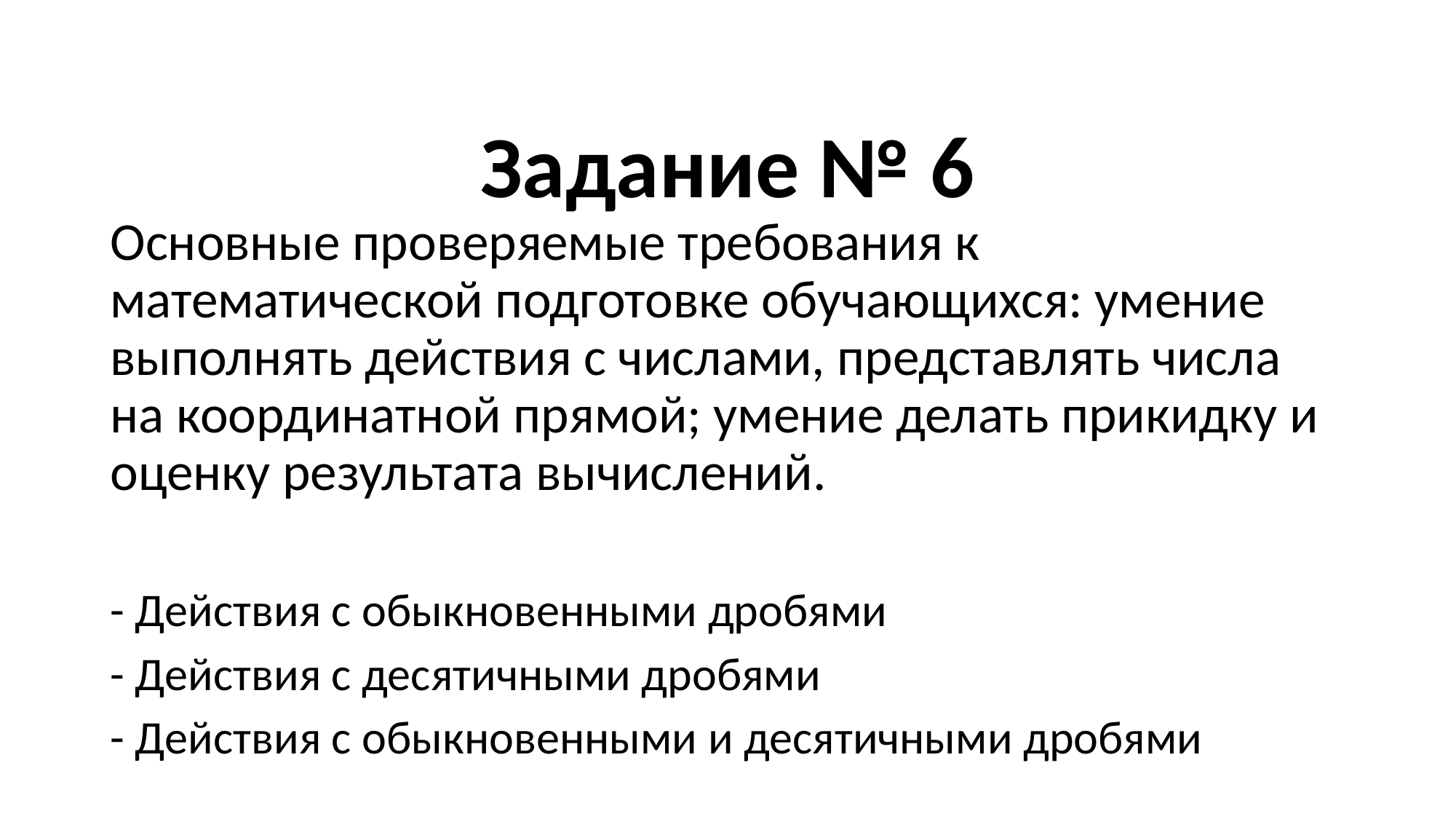

# Задание № 6
Основные проверяемые требования к математической подготовке обучающихся: умение выполнять действия с числами, представлять числа на координатной прямой; умение делать прикидку и оценку результата вычислений.

- Действия с обыкновенными дробями
- Действия с десятичными дробями
- Действия с обыкновенными и десятичными дробями